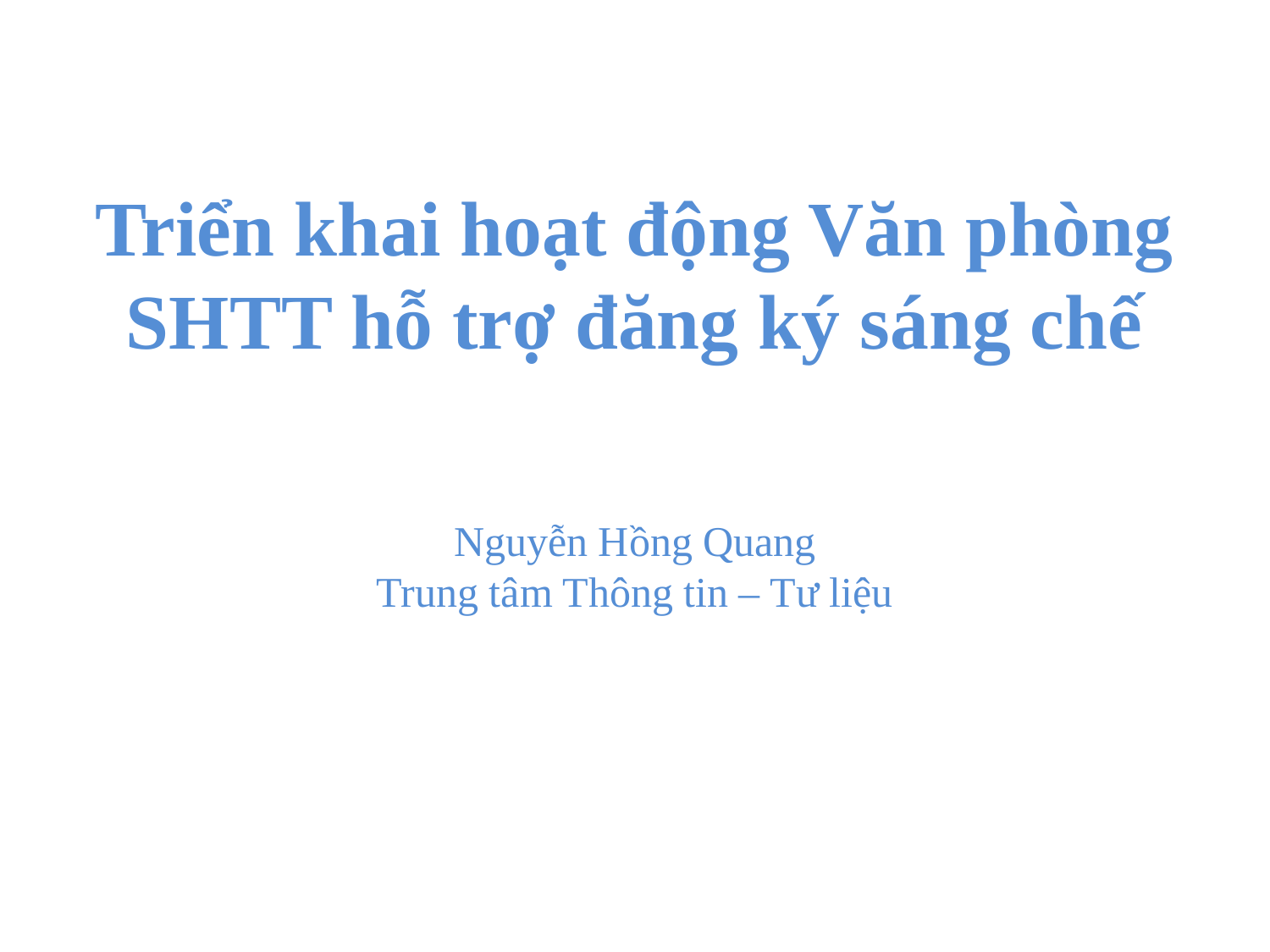

# Triển khai hoạt động Văn phòng SHTT hỗ trợ đăng ký sáng chế
Nguyễn Hồng Quang
Trung tâm Thông tin – Tư liệu